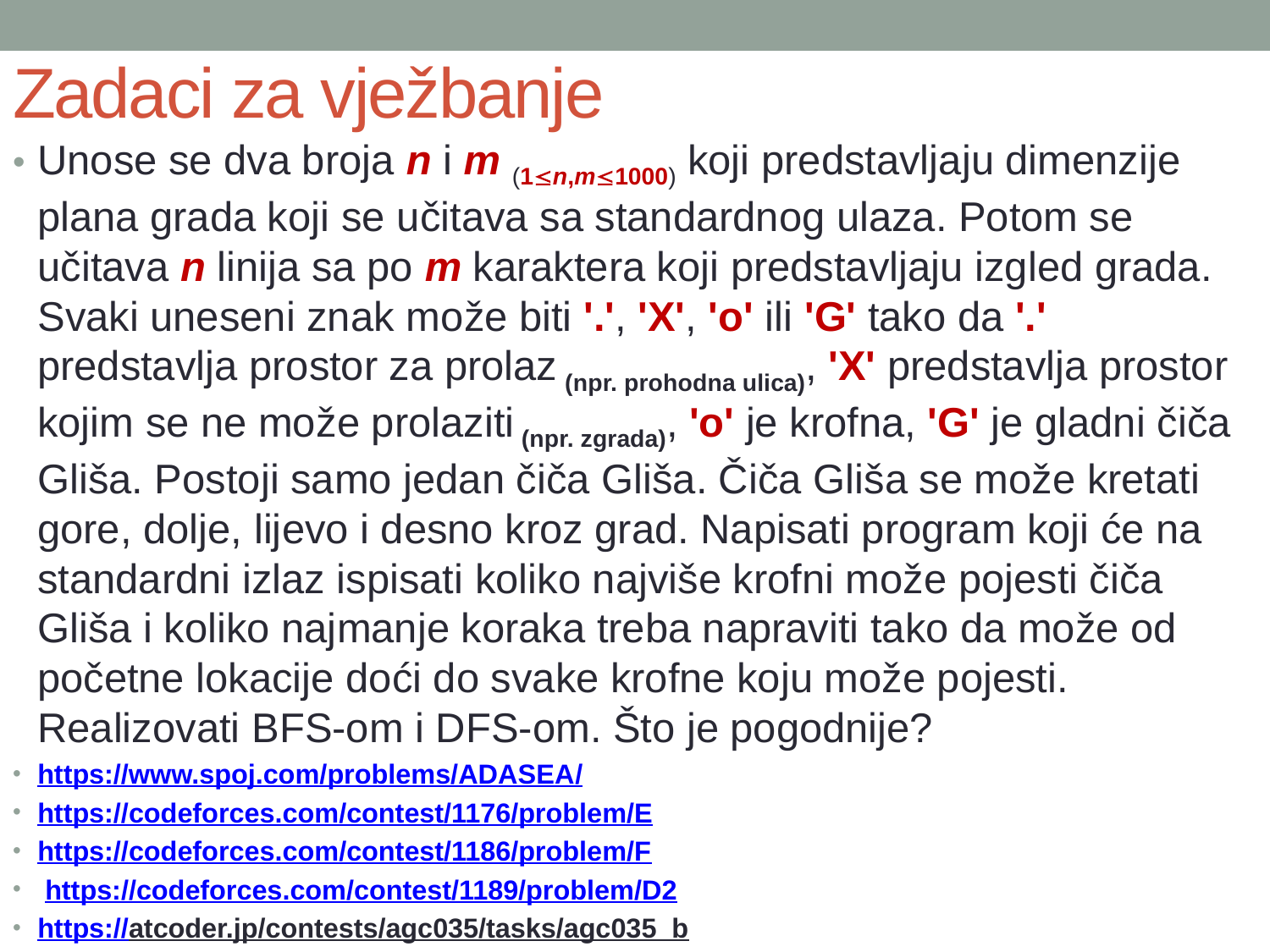

# Zadaci za vježbanje
Unose se dva broja n i m (1≤n,m≤1000) koji predstavljaju dimenzije plana grada koji se učitava sa standardnog ulaza. Potom se učitava n linija sa po m karaktera koji predstavljaju izgled grada. Svaki uneseni znak može biti '.', 'X', 'o' ili 'G' tako da '.' predstavlja prostor za prolaz (npr. prohodna ulica), 'X' predstavlja prostor kojim se ne može prolaziti (npr. zgrada), 'o' je krofna, 'G' je gladni čiča Gliša. Postoji samo jedan čiča Gliša. Čiča Gliša se može kretati gore, dolje, lijevo i desno kroz grad. Napisati program koji će na standardni izlaz ispisati koliko najviše krofni može pojesti čiča Gliša i koliko najmanje koraka treba napraviti tako da može od početne lokacije doći do svake krofne koju može pojesti. Realizovati BFS-om i DFS-om. Što je pogodnije?
https://www.spoj.com/problems/ADASEA/
https://codeforces.com/contest/1176/problem/E
https://codeforces.com/contest/1186/problem/F
 https://codeforces.com/contest/1189/problem/D2
https://atcoder.jp/contests/agc035/tasks/agc035_b